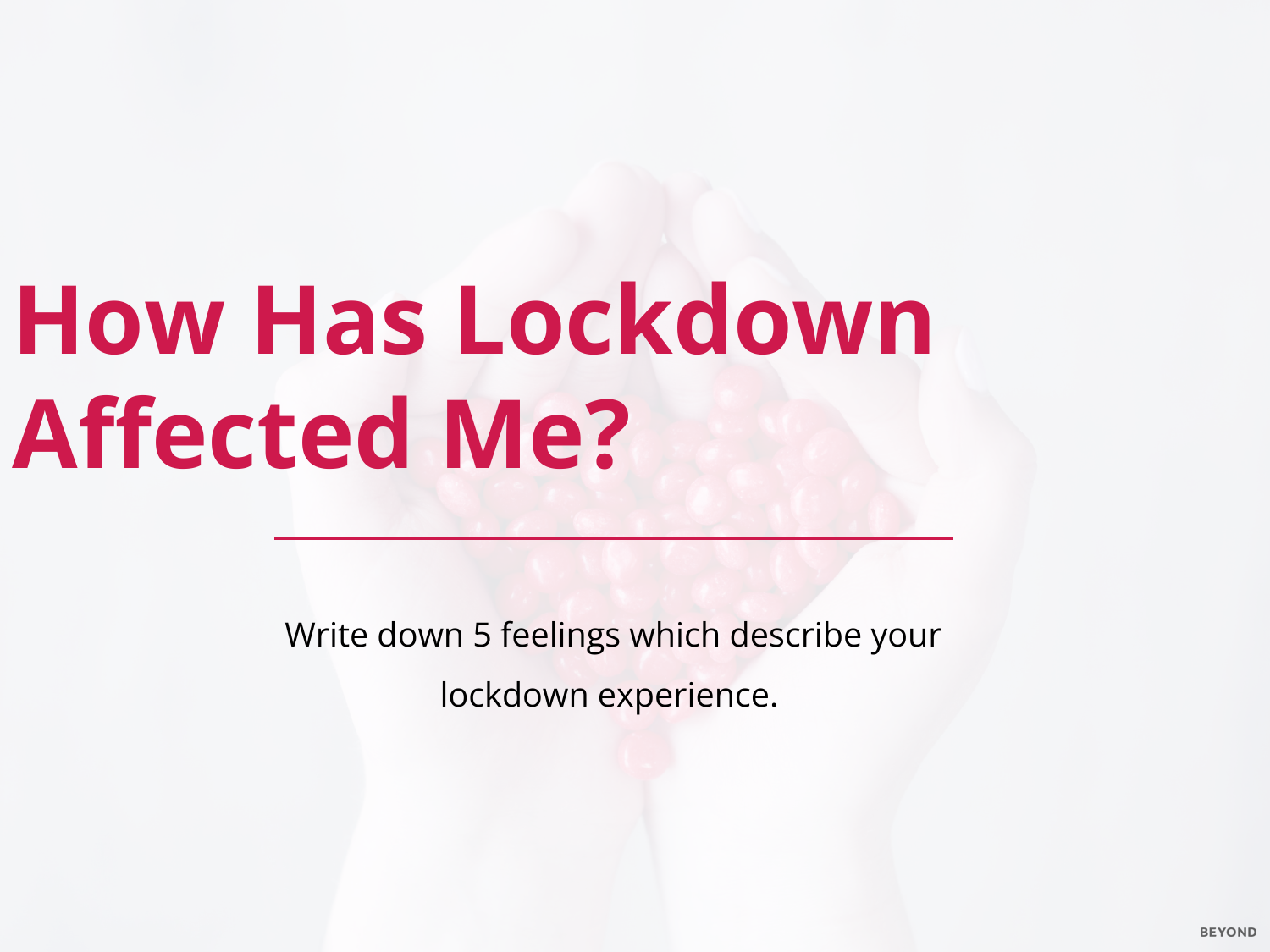

How Has Lockdown
Affected Me?
Write down 5 feelings which describe your lockdown experience.